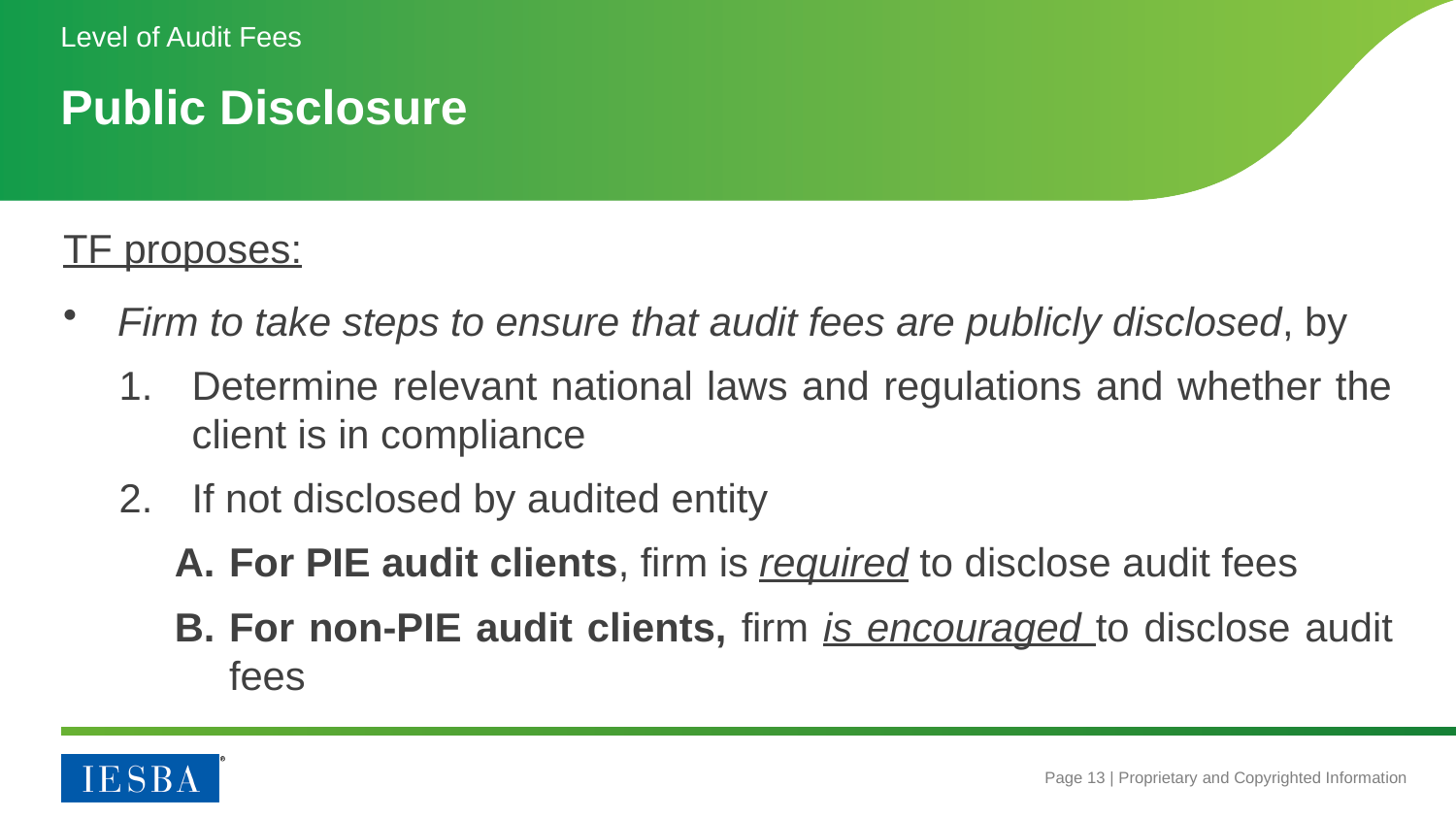

Level of Audit Fees
# Public Disclosure

TF proposes:
Firm to take steps to ensure that audit fees are publicly disclosed, by
Determine relevant national laws and regulations and whether the client is in compliance
If not disclosed by audited entity
For PIE audit clients, firm is required to disclose audit fees
For non-PIE audit clients, firm is encouraged to disclose audit fees